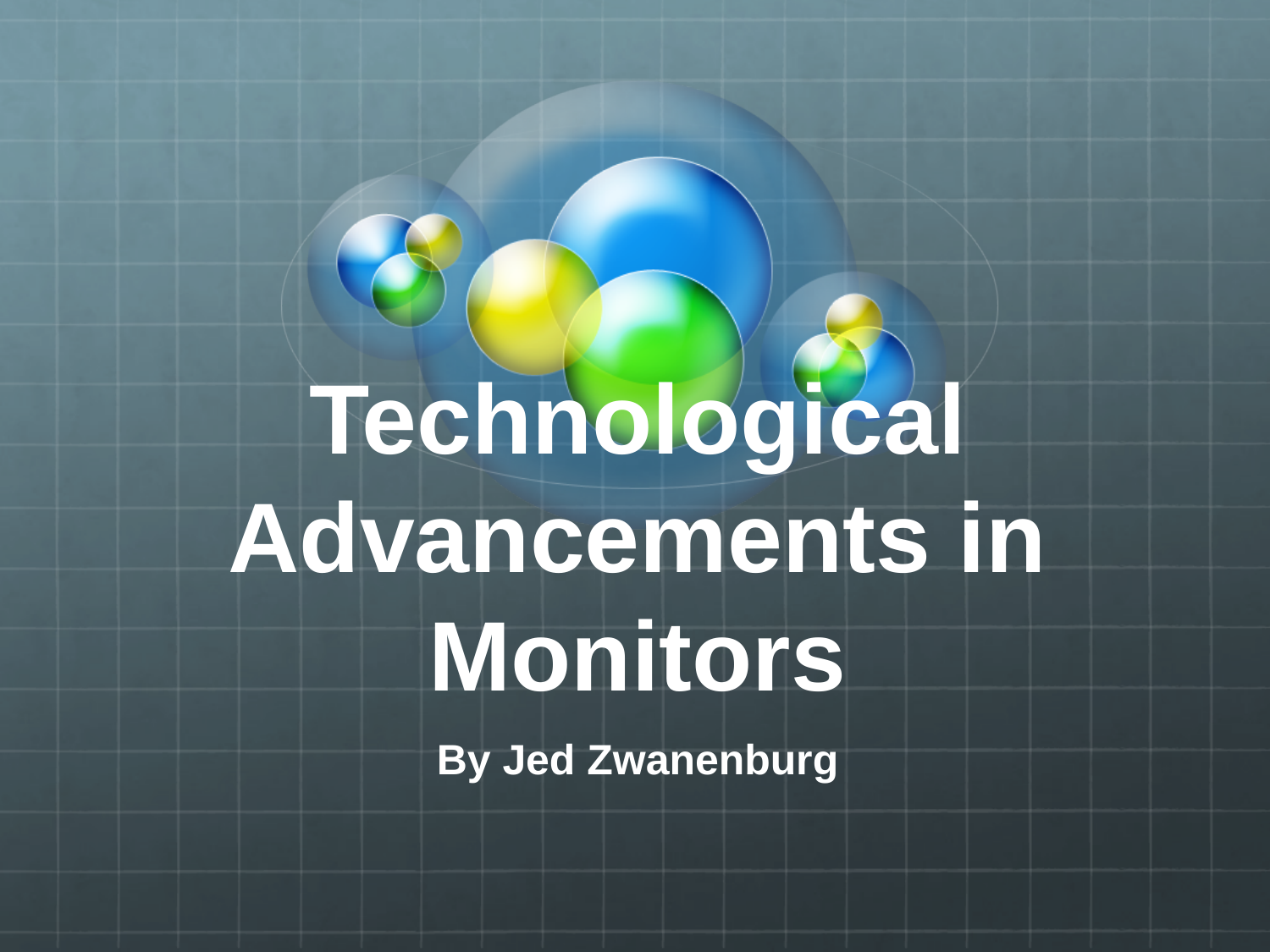

# Technological Advancements in Monitors
By Jed Zwanenburg